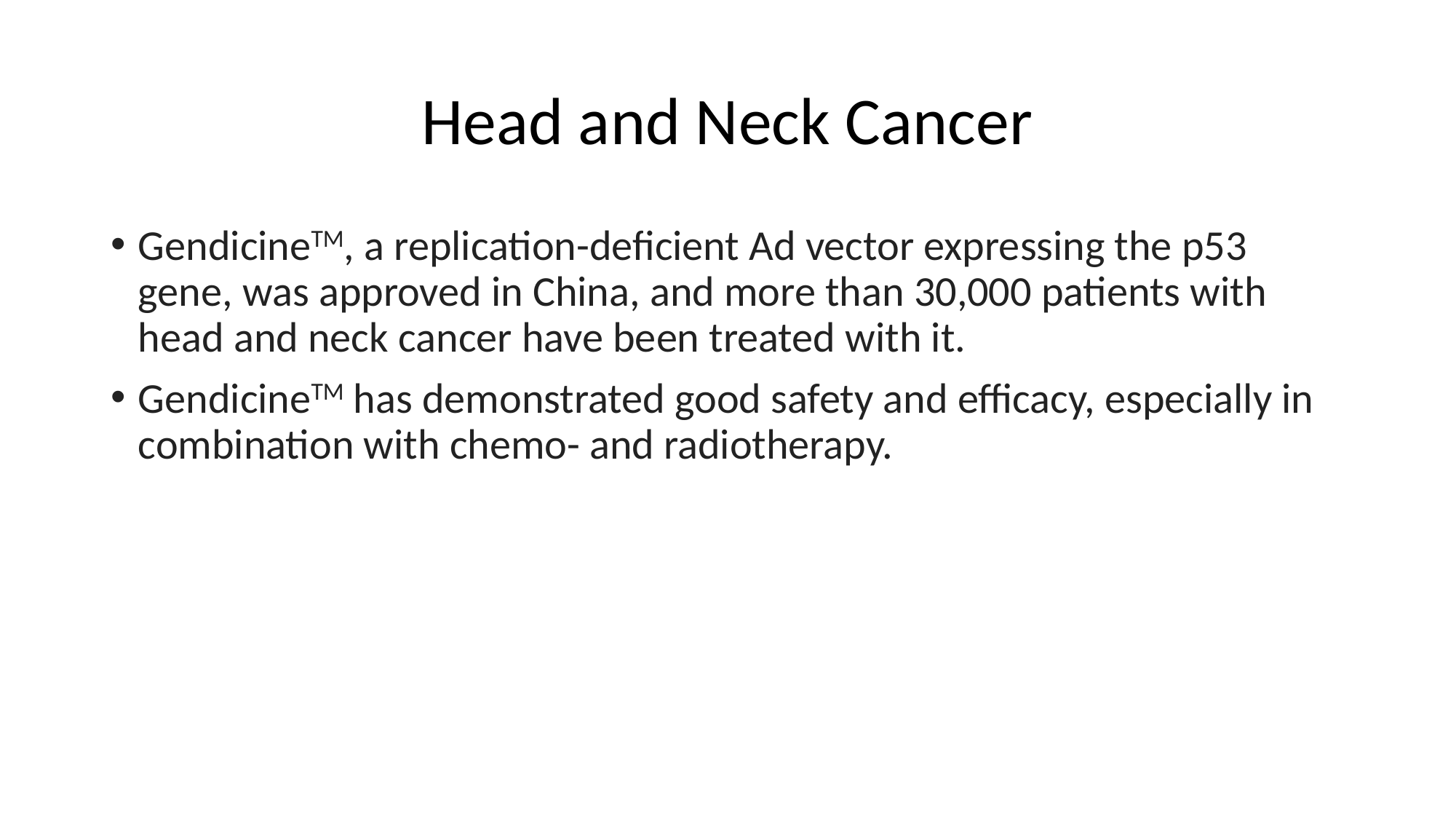

# Head and Neck Cancer
GendicineTM, a replication-deficient Ad vector expressing the p53 gene, was approved in China, and more than 30,000 patients with head and neck cancer have been treated with it.
GendicineTM has demonstrated good safety and efficacy, especially in combination with chemo- and radiotherapy.